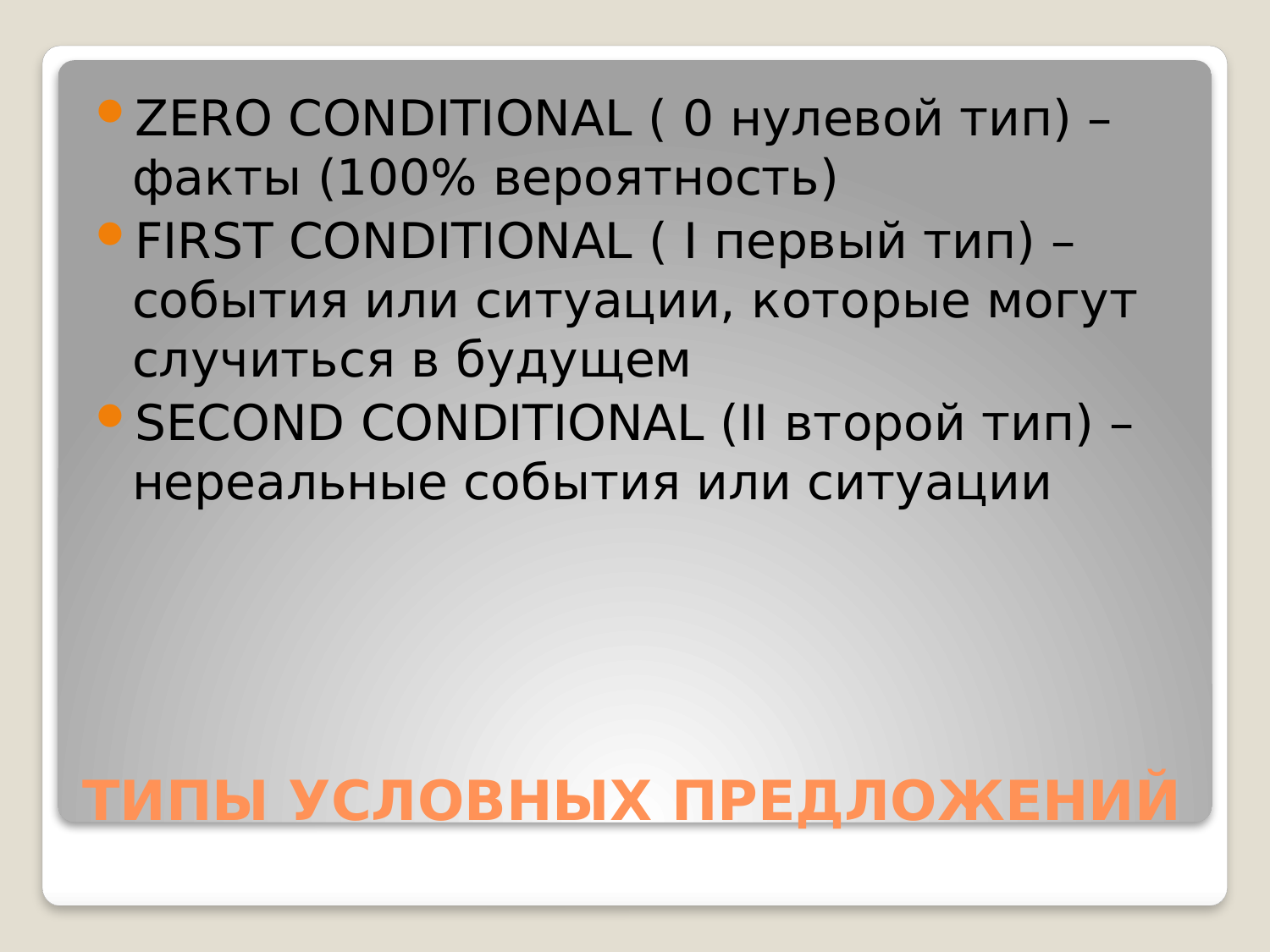

ZERO CONDITIONAL ( 0 нулевой тип) – факты (100% вероятность)
FIRST CONDITIONAL ( I первый тип) – события или ситуации, которые могут случиться в будущем
SECOND CONDITIONAL (II второй тип) – нереальные события или ситуации
# ТИПЫ УСЛОВНЫХ ПРЕДЛОЖЕНИЙ